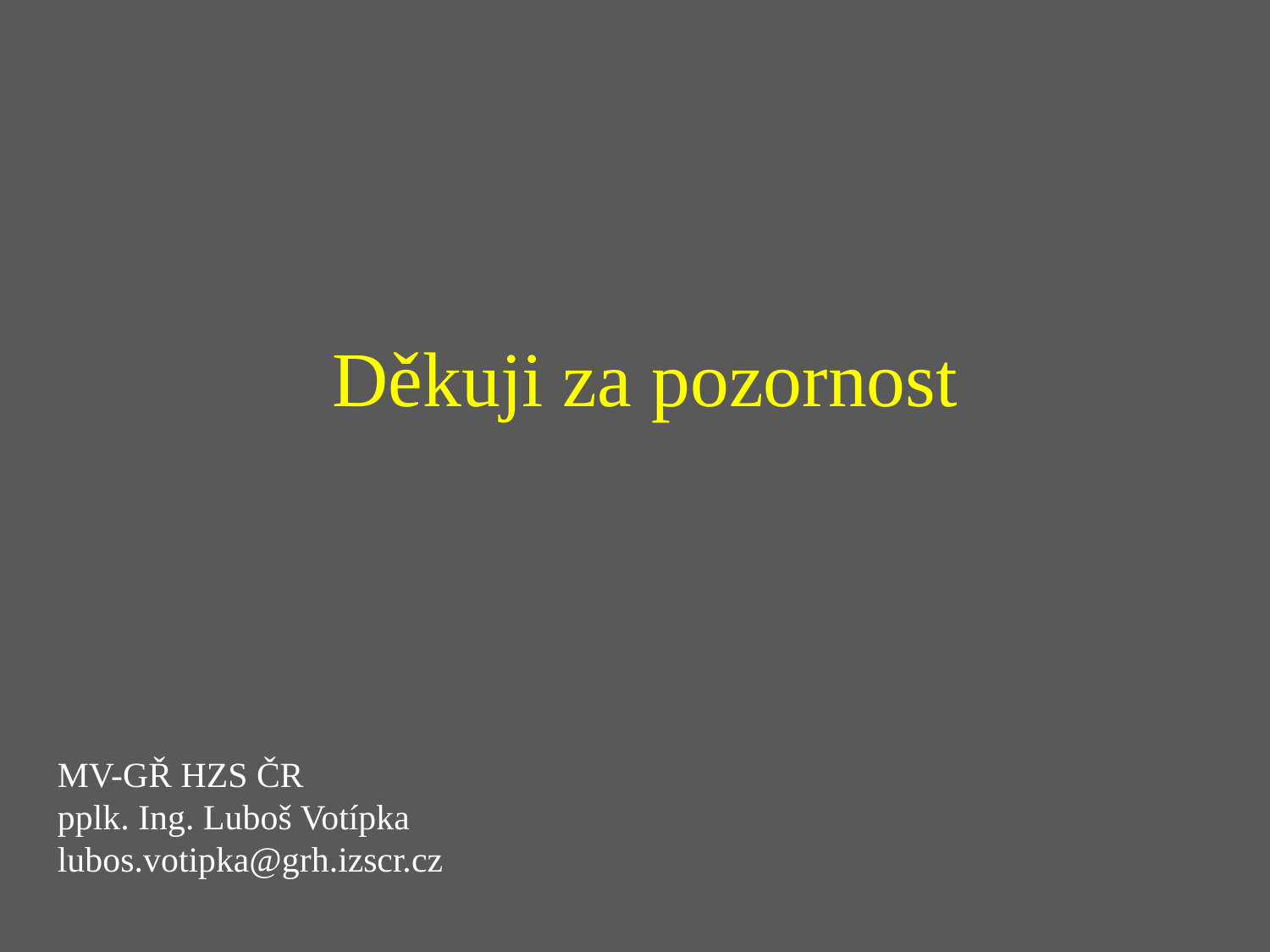

# Děkuji za pozornost
MV-GŘ HZS ČR
pplk. Ing. Luboš Votípka
lubos.votipka@grh.izscr.cz